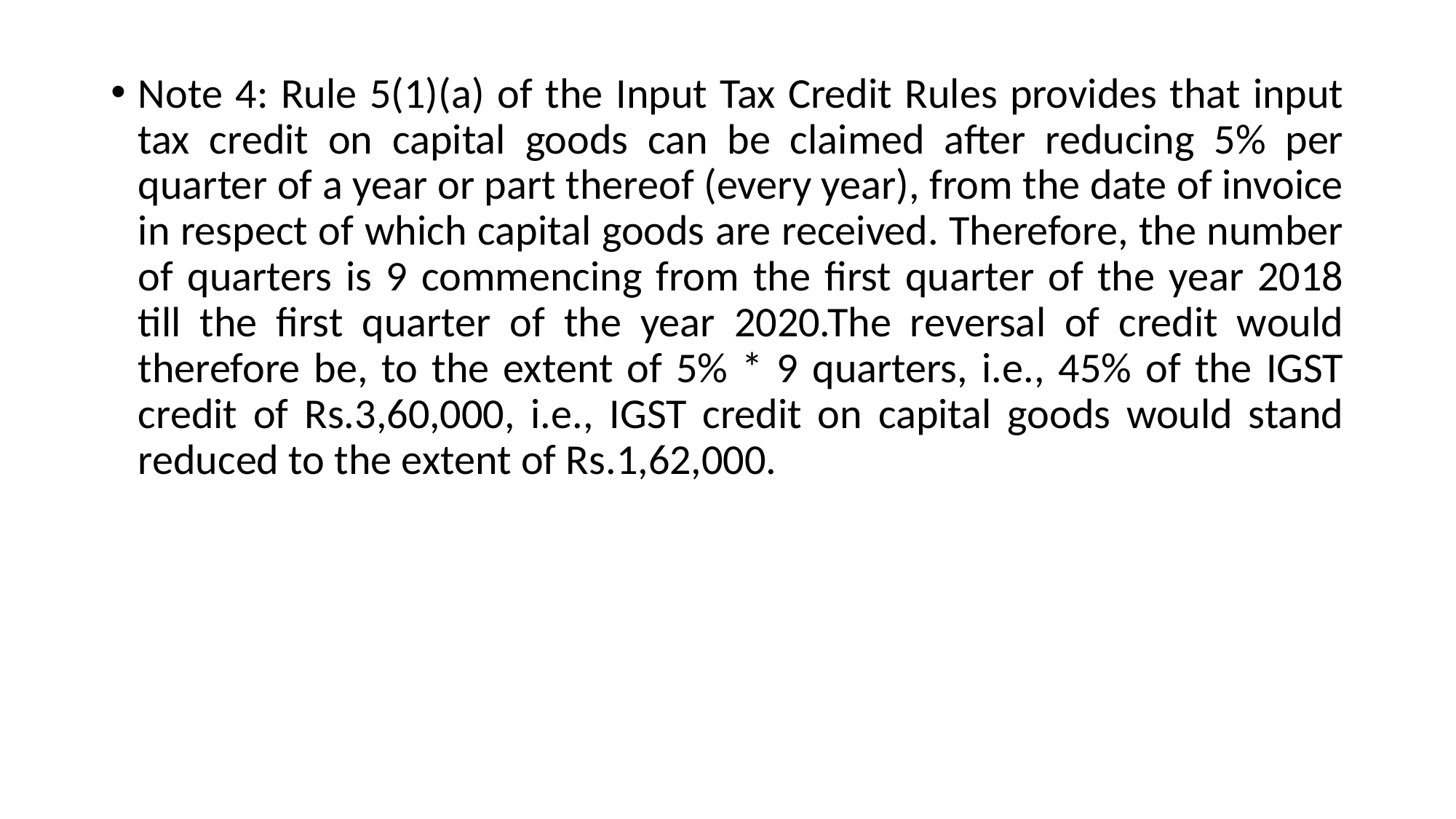

Note 4: Rule 5(1)(a) of the Input Tax Credit Rules provides that input tax credit on capital goods can be claimed after reducing 5% per quarter of a year or part thereof (every year), from the date of invoice in respect of which capital goods are received. Therefore, the number of quarters is 9 commencing from the first quarter of the year 2018 till the first quarter of the year 2020.The reversal of credit would therefore be, to the extent of 5% * 9 quarters, i.e., 45% of the IGST credit of Rs.3,60,000, i.e., IGST credit on capital goods would stand reduced to the extent of Rs.1,62,000.